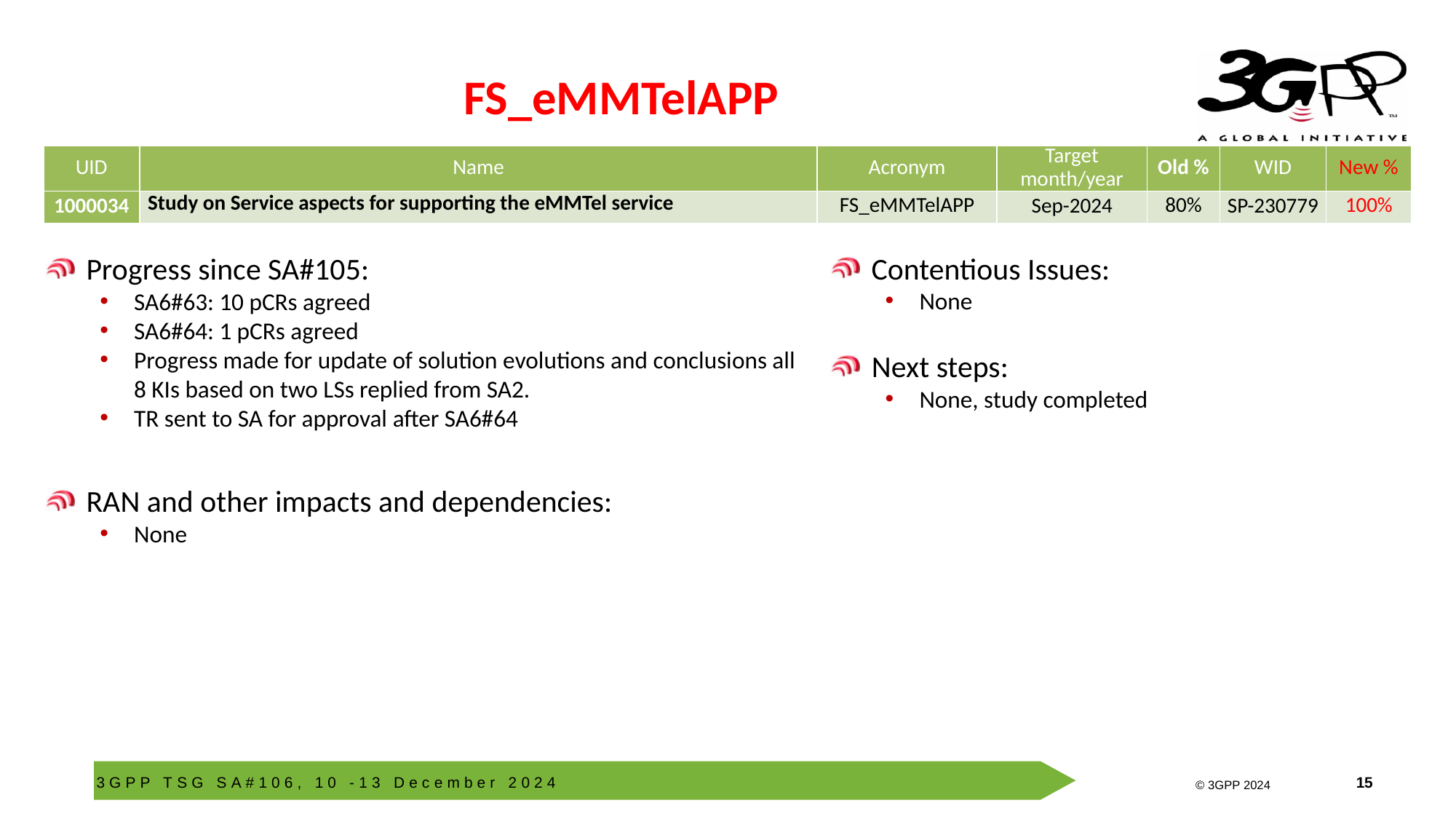

# FS_eMMTelAPP
| UID | Name | Acronym | Target month/year | Old % | WID | New % |
| --- | --- | --- | --- | --- | --- | --- |
| 1000034 | Study on Service aspects for supporting the eMMTel service | FS\_eMMTelAPP | Sep-2024 | 80% | SP-230779 | 100% |
Contentious Issues:
None

Next steps:
None, study completed
Progress since SA#105:
SA6#63: 10 pCRs agreed
SA6#64: 1 pCRs agreed
Progress made for update of solution evolutions and conclusions all 8 KIs based on two LSs replied from SA2.
TR sent to SA for approval after SA6#64

RAN and other impacts and dependencies:
None